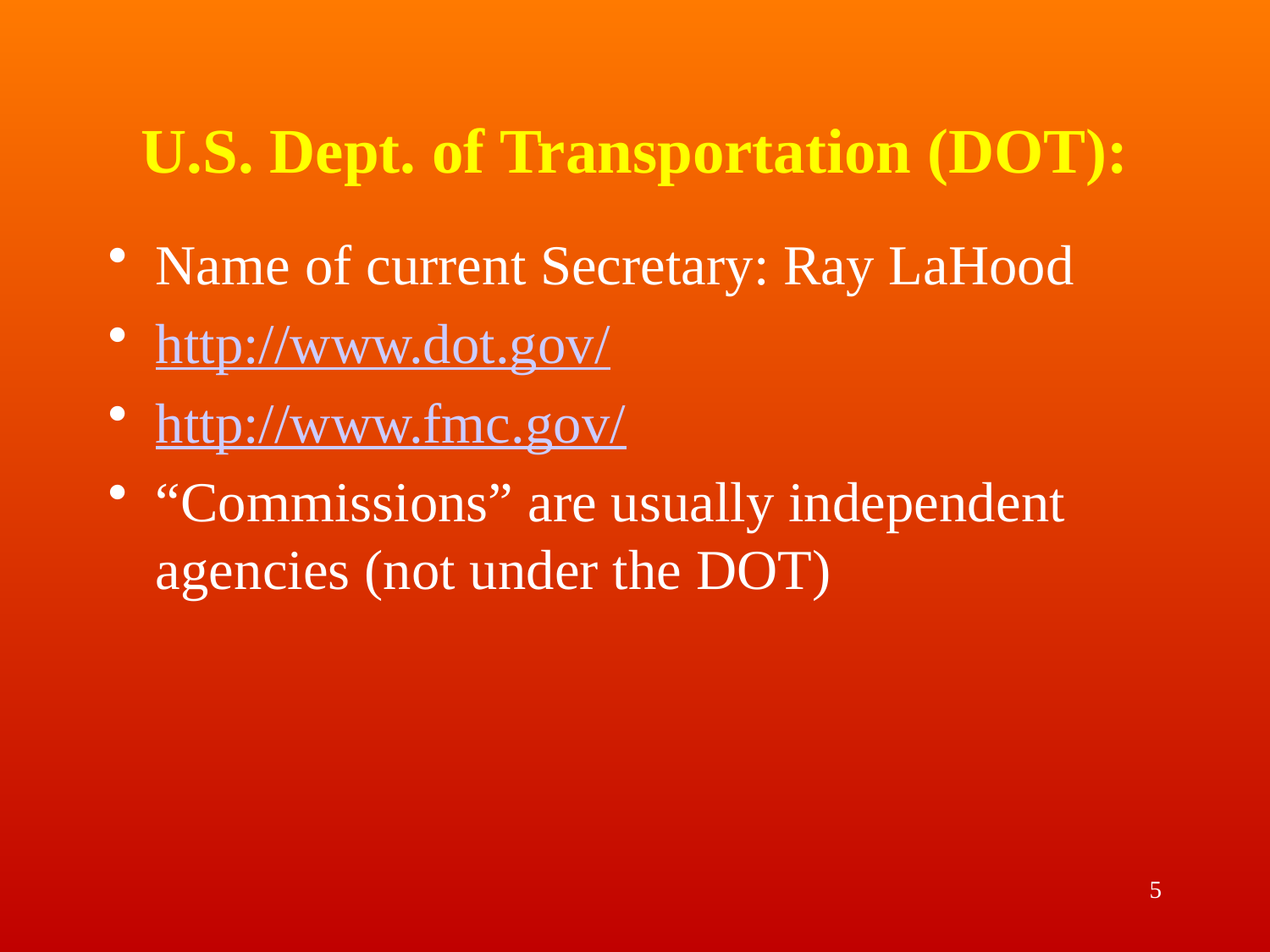

# U.S. Dept. of Transportation (DOT):
Name of current Secretary: Ray LaHood
http://www.dot.gov/
http://www.fmc.gov/
“Commissions” are usually independent agencies (not under the DOT)

5